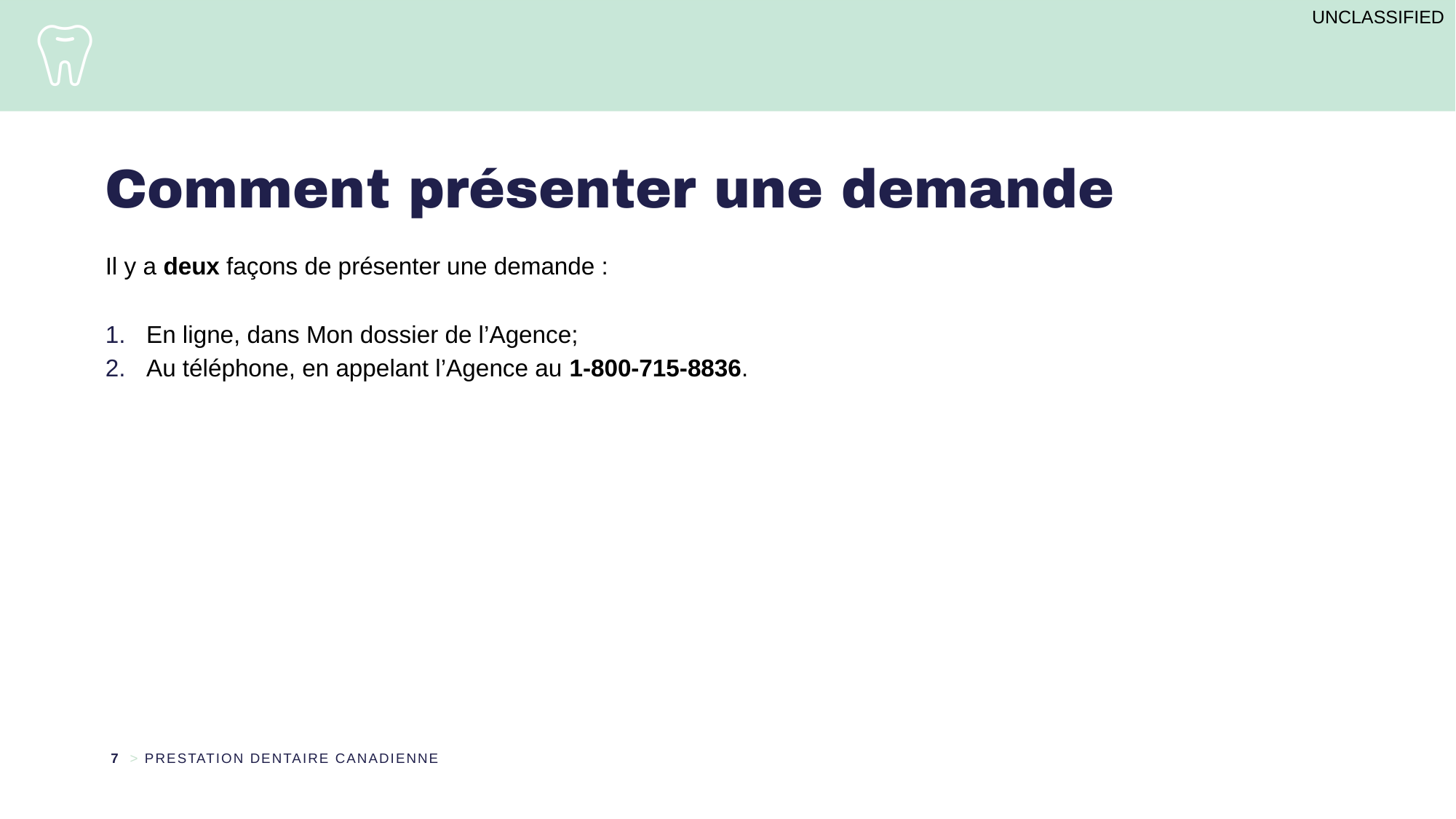

Comment présenter une demande
Il y a deux façons de présenter une demande :

En ligne, dans Mon dossier de l’Agence;
Au téléphone, en appelant l’Agence au 1-800-715-8836.